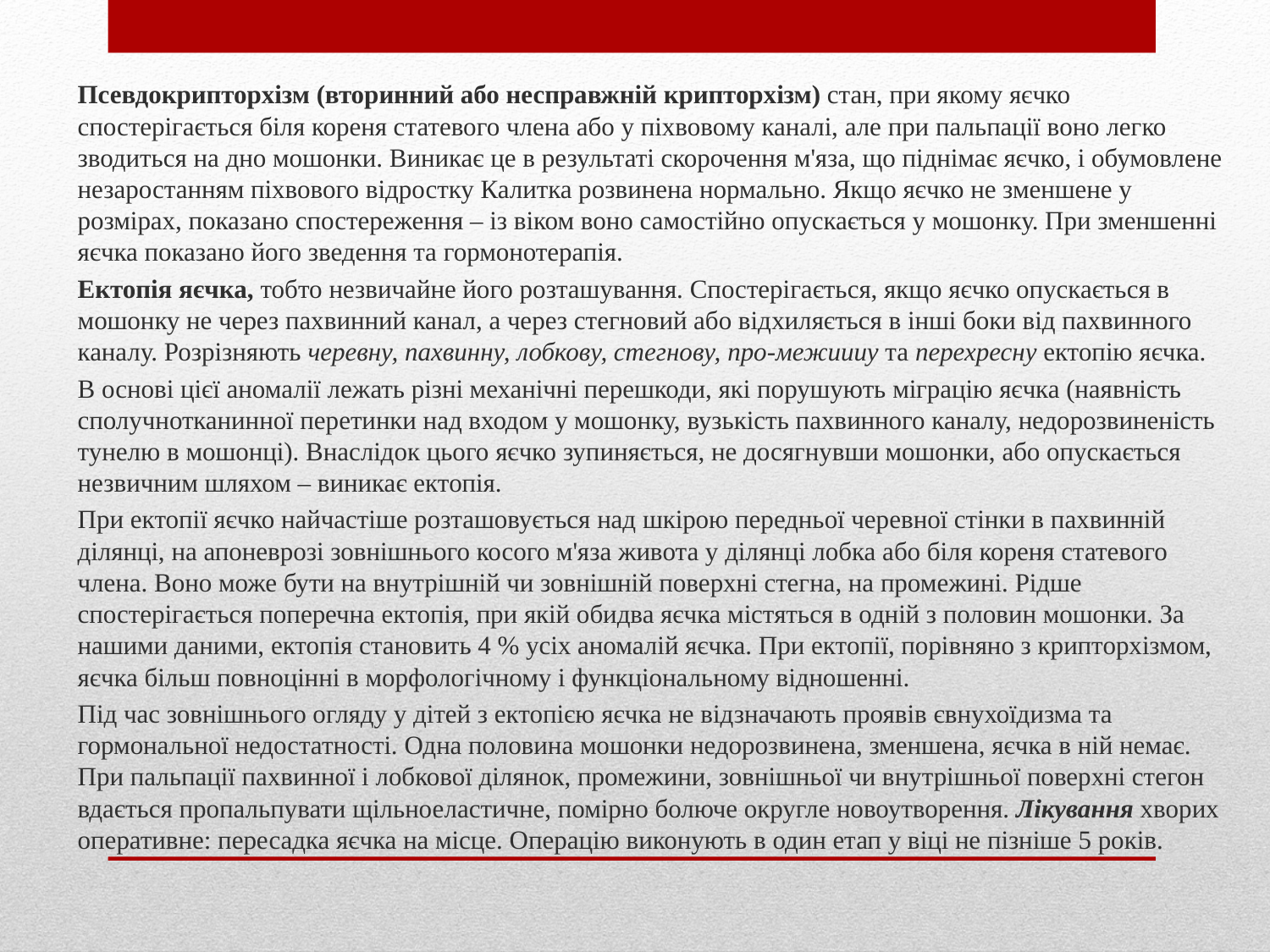

Псевдокрипторхізм (вторинний або несправжній крипторхізм) стан, при якому яєчко спостерігається біля кореня статевого члена або у піхвовому каналі, але при пальпації воно легко зводиться на дно мошонки. Виникає це в результаті скорочення м'яза, що піднімає яєчко, і обумовлене незаростанням піхвового відростку Калитка розвинена нормально. Якщо яєчко не зменшене у розмірах, показано спостережен­ня – із віком воно самостійно опу­скається у мошонку. При змен­шенні яєчка показано його зведен­ня та гормонотерапія.
Ектопія яєчка, тобто незви­чайне його розташування. Спосте­рігається, якщо яєчко опускається в мошонку не через пахвинний канал, а через стегновий або від­хиляється в інші боки від пахвин­ного каналу. Розрізняють черевну, пахвинну, лобкову, стегнову, про-межиииу та перехресну ектопію яєчка.
В основі цієї аномалії лежать різні механічні перешкоди, які по­рушують міграцію яєчка (наявність сполучнотканинної перетинки над входом у мошонку, вузькість пахвинного каналу, недорозвиненість тунелю в мошонці). Внаслідок цього яєчко зупиняється, не досягнувши мошонки, або опускається незвичним шляхом – виникає ектопія.
При ектопії яєчко найчастіше розташовується над шкірою передньої черевної стінки в пахвинній ділянці, на апоневрозі зовнішнього косого м'яза живота у ділянці лобка або біля кореня статевого члена. Воно може бути на внутрішній чи зовнішній поверхні стегна, на промежині. Рідше спостерігається поперечна ектопія, при якій обидва яєчка містяться в одній з половин мошонки. За нашими даними, ектопія становить 4 % усіх аномалій яєчка. При ектопії, порівняно з крипторхізмом, яєчка більш повноцінні в морфологічному і функціональному відношенні.
Під час зовнішнього огляду у дітей з ектопією яєчка не відзначають проявів євнухоїдизма та гормональної недостатності. Одна половина мошонки недорозвинена, зменшена, яєчка в ній немає. При пальпації пахвинної і лобкової ділянок, промежини, зовнішньої чи внутрішньої поверхні стегон вдається пропальпувати щільноеластичне, помірно болюче округле новоутворення. Лікування хворих оперативне: пересадка яєчка на місце. Операцію виконують в один етап у віці не пізніше 5 років.